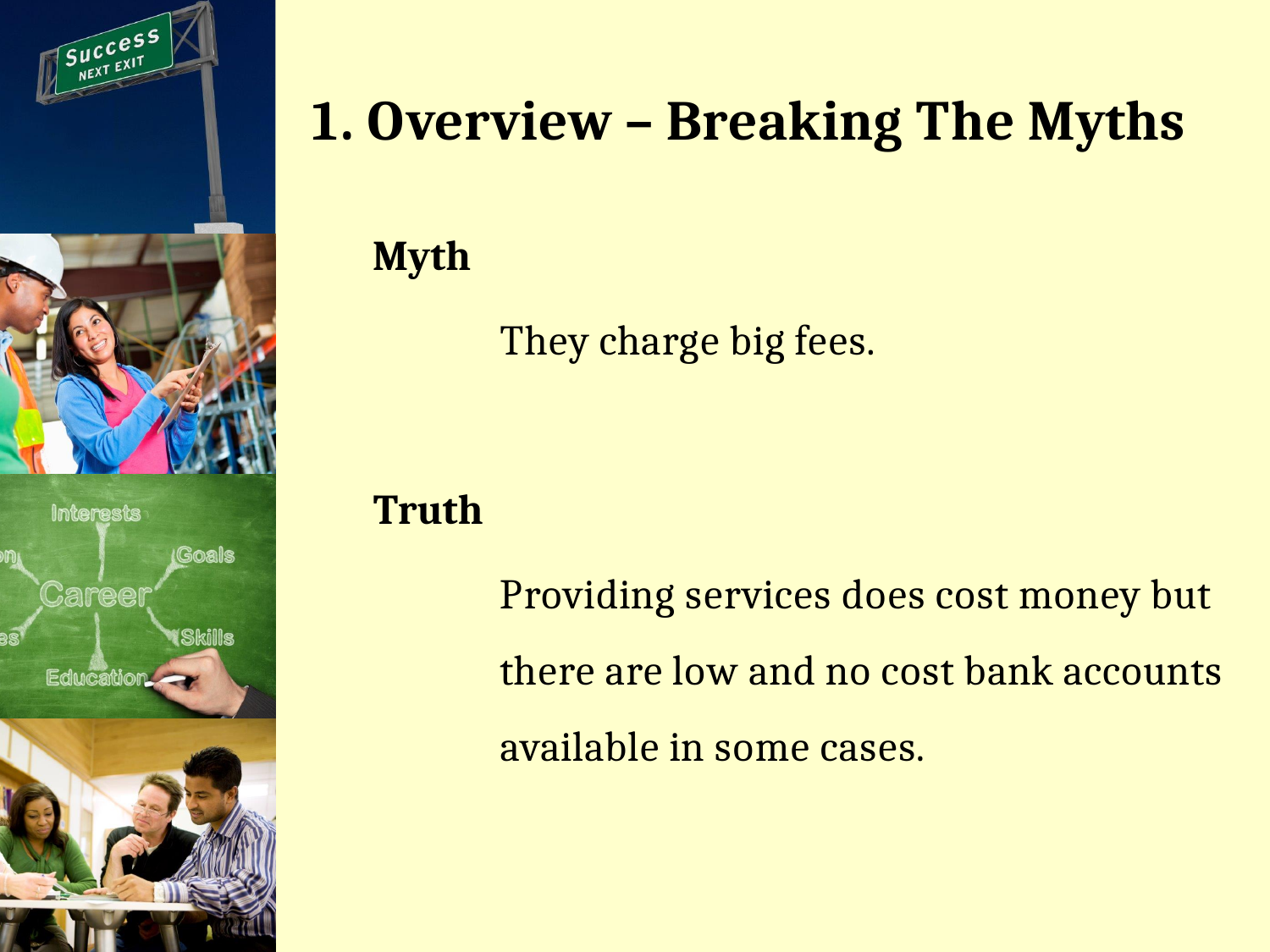

# 1. Overview – Breaking The Myths
Myth
	They charge big fees.

Truth
	Providing services does cost money but 	there are low and no cost bank accounts 	available in some cases.